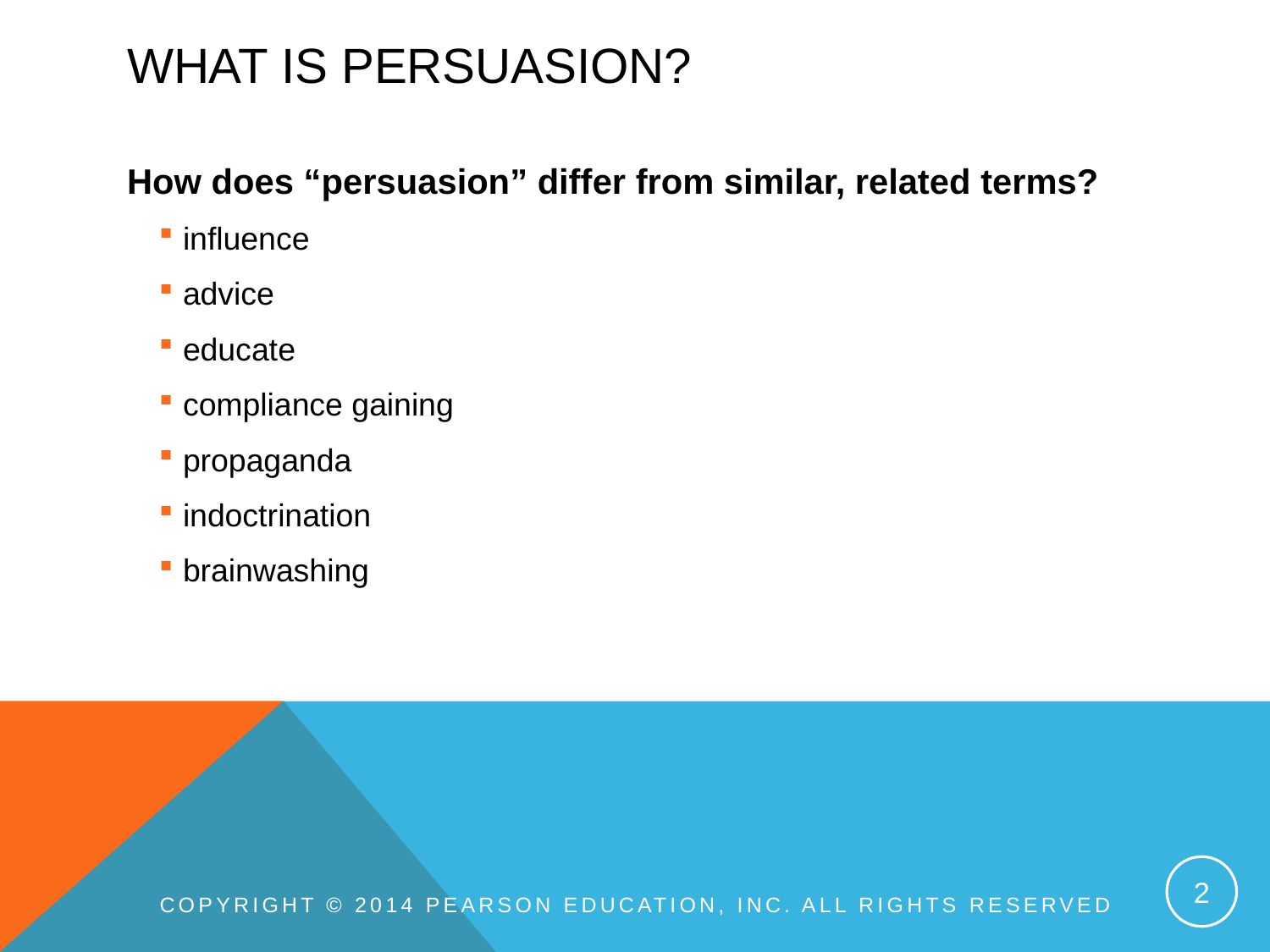

# What is persuasion?
How does “persuasion” differ from similar, related terms?
influence
advice
educate
compliance gaining
propaganda
indoctrination
brainwashing
2
Copyright © 2014 Pearson Education, Inc. All rights reserved